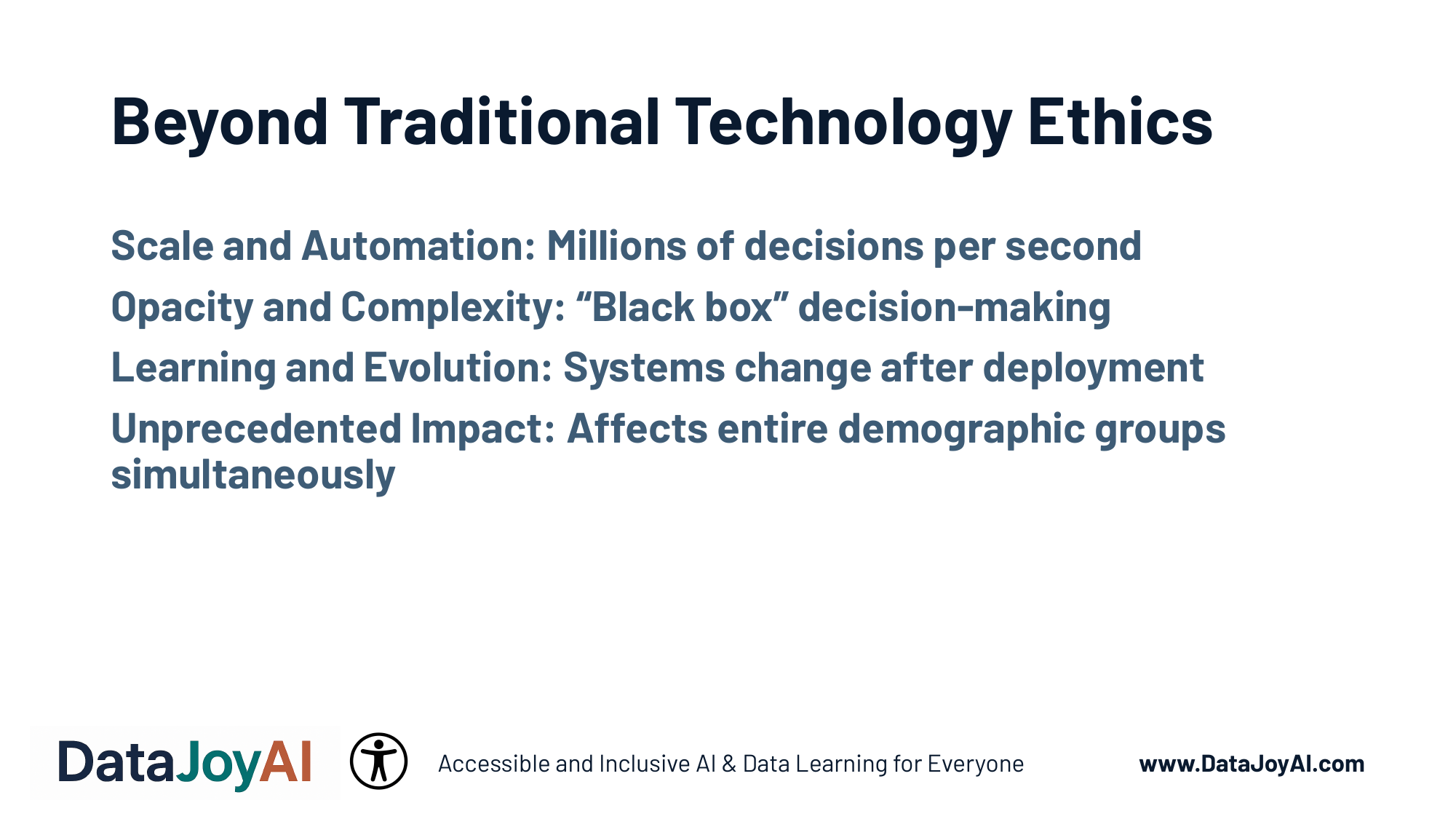

# Beyond Traditional Technology Ethics
Scale and Automation: Millions of decisions per second
Opacity and Complexity: “Black box” decision-making
Learning and Evolution: Systems change after deployment
Unprecedented Impact: Affects entire demographic groups simultaneously